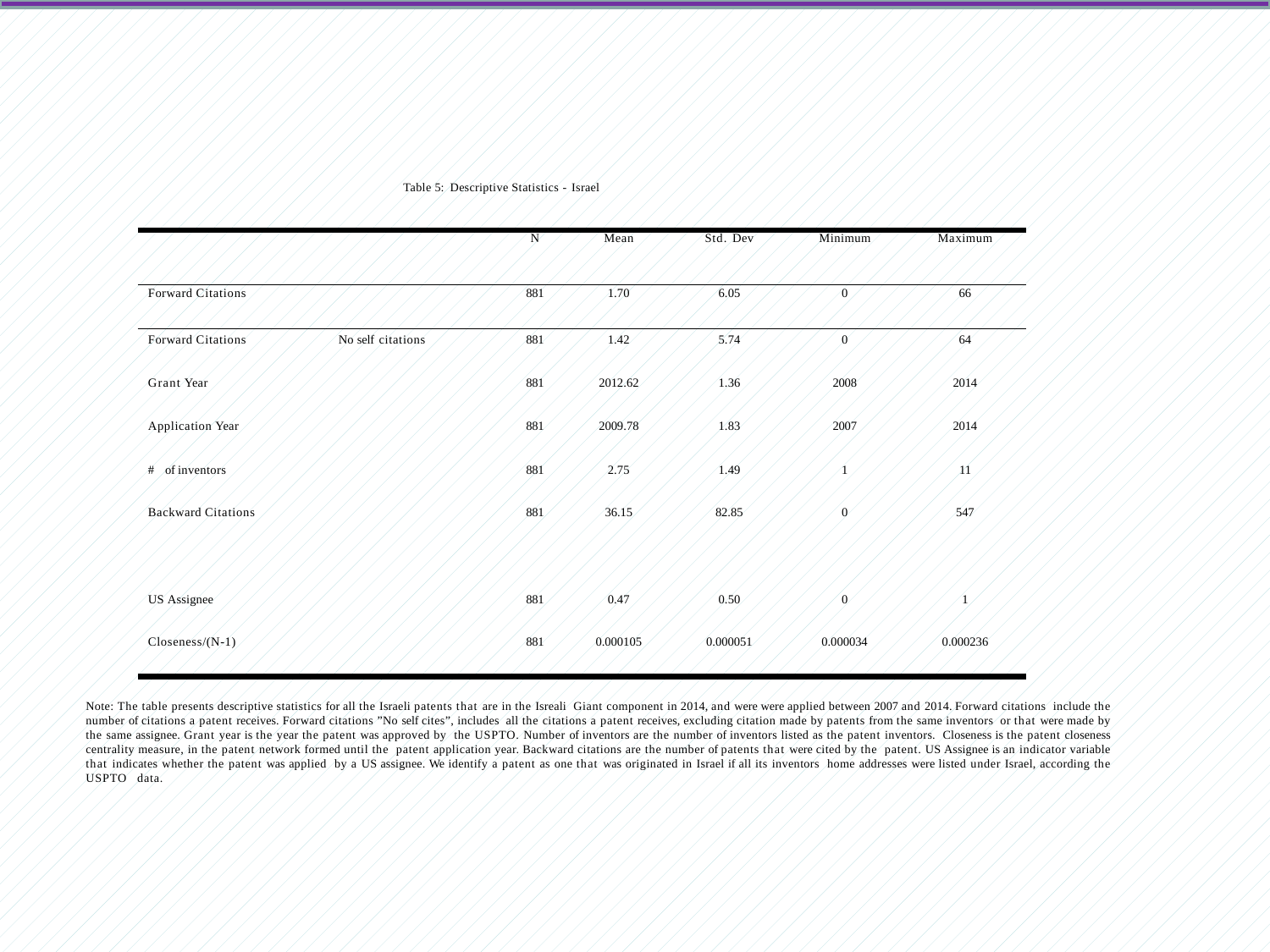

Table 5:  Descriptive Statistics - Israel
|  |  | N | Mean | Std. Dev | Minimum | Maximum |
| --- | --- | --- | --- | --- | --- | --- |
| Forward Citations |  | 881 | 1.70 | 6.05 | 0 | 66 |
| Forward Citations | No self citations | 881 | 1.42 | 5.74 | 0 | 64 |
| Grant Year |  | 881 | 2012.62 | 1.36 | 2008 | 2014 |
| Application Year |  | 881 | 2009.78 | 1.83 | 2007 | 2014 |
| # of inventors |  | 881 | 2.75 | 1.49 | 1 | 11 |
| Backward Citations |  | 881 | 36.15 | 82.85 | 0 | 547 |
| US Assignee |  | 881 | 0.47 | 0.50 | 0 | 1 |
| Closeness/(N-1) |  | 881 | 0.000105 | 0.000051 | 0.000034 | 0.000236 |
Note: The table presents descriptive statistics for all the Israeli patents that are in the Isreali  Giant component in 2014, and were were applied between 2007 and 2014. Forward citations  include the number of citations a patent receives. Forward citations ”No self cites”, includes  all the citations a patent receives, excluding citation made by patents from the same inventors  or that were made by the same assignee. Grant year is the year the patent was approved by  the USPTO. Number of inventors are the number of inventors listed as the patent inventors.  Closeness is the patent closeness centrality measure, in the patent network formed until the  patent application year. Backward citations are the number of patents that were cited by the  patent. US Assignee is an indicator variable that indicates whether the patent was applied  by a US assignee. We identify a patent as one that was originated in Israel if all its inventors  home addresses were listed under Israel, according the USPTO  data.